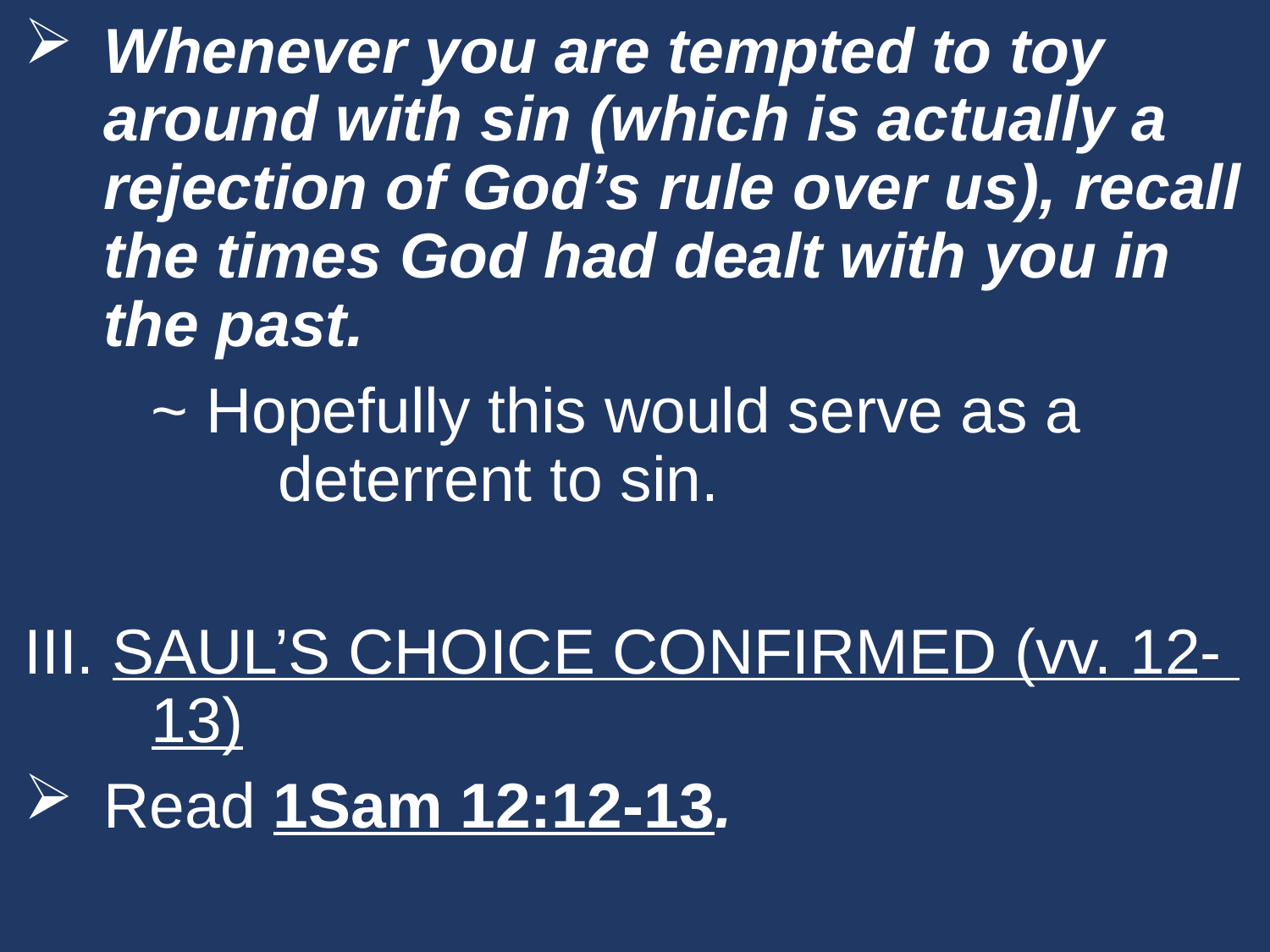

Whenever you are tempted to toy around with sin (which is actually a rejection of God’s rule over us), recall the times God had dealt with you in the past.
	~ Hopefully this would serve as a 			deterrent to sin.

III. SAUL’S CHOICE CONFIRMED (vv. 12- 	13)
Read 1Sam 12:12-13.